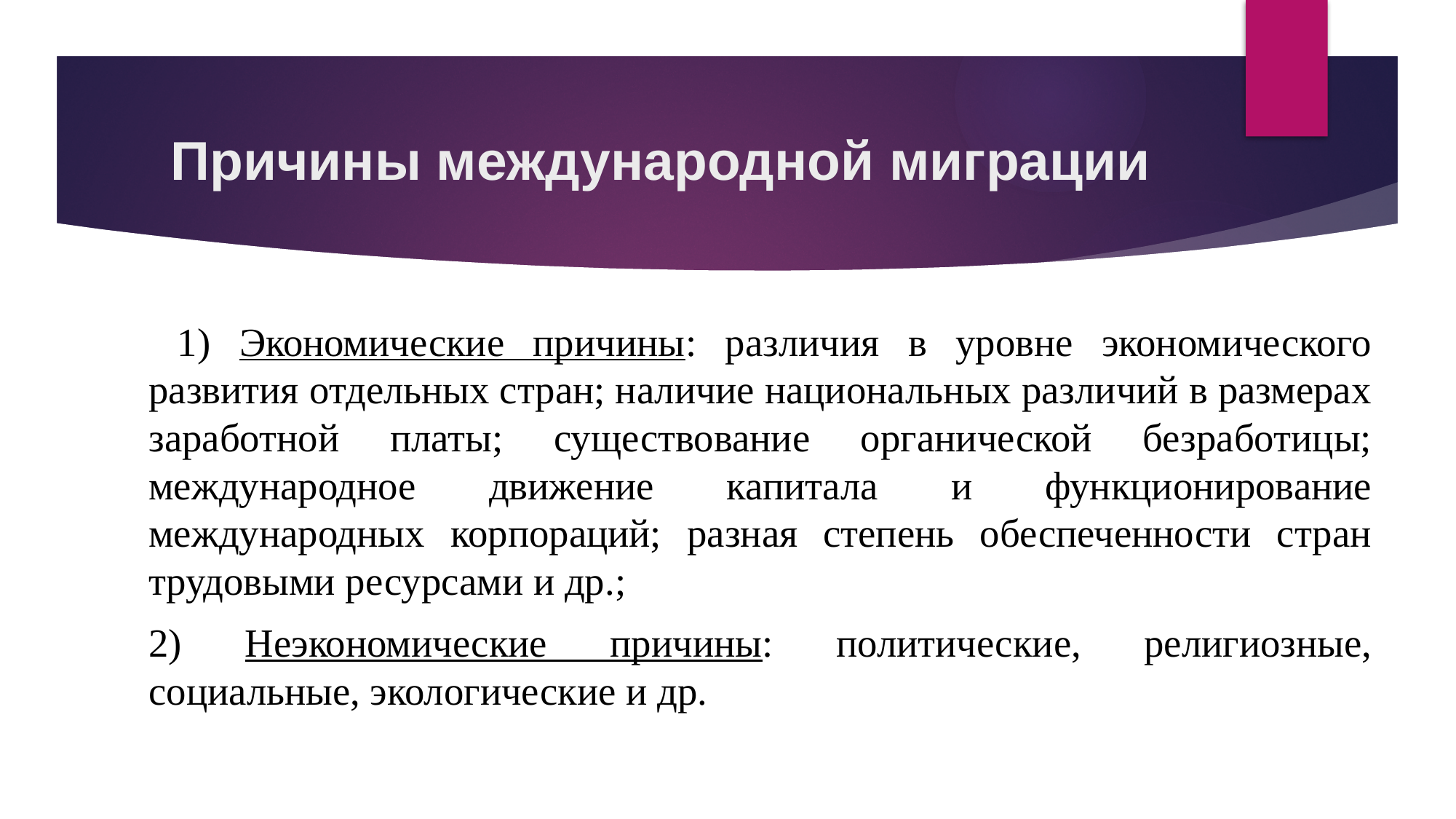

# Причины международной миграции
 1) Экономические причины: различия в уровне экономического развития отдельных стран; наличие национальных различий в размерах заработной платы; существование органической безработицы; международное движение капитала и функционирование международных корпораций; разная степень обеспеченности стран трудовыми ресурсами и др.;
2) Неэкономические причины: политические, религиозные, социальные, экологические и др.